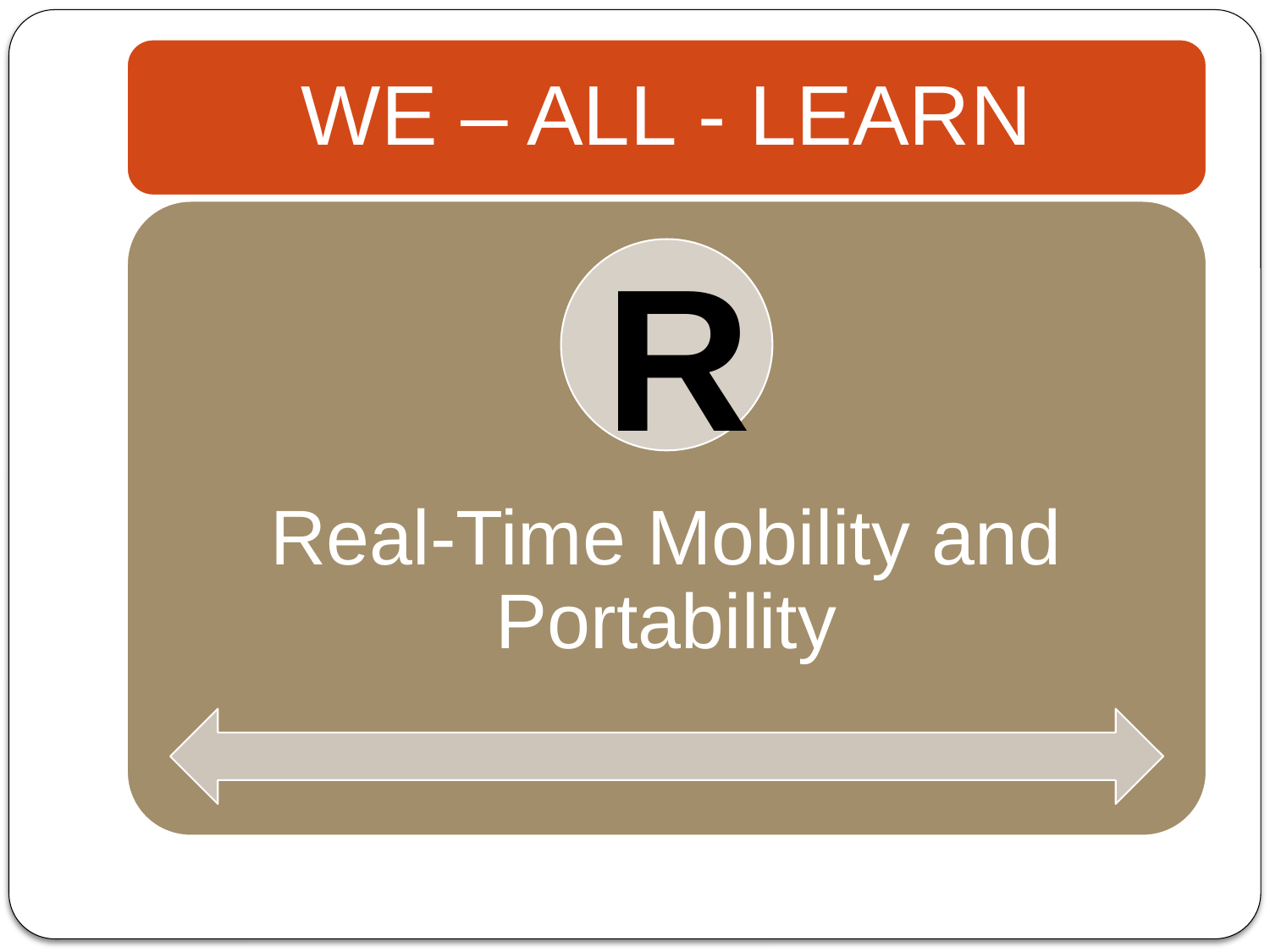

#
WE – ALL - LEARN

Real-Time Mobility and Portability
R